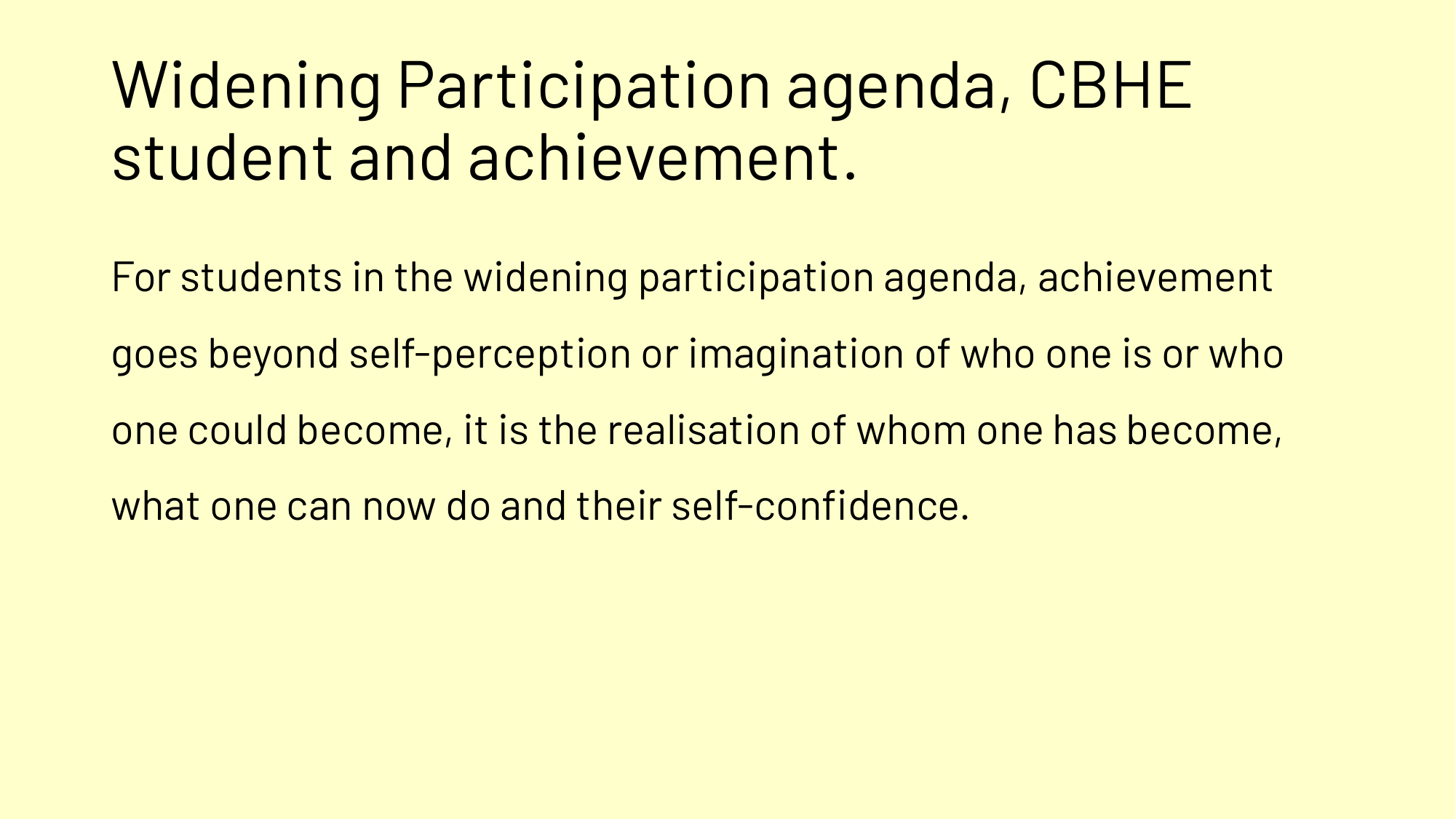

# Widening Participation agenda, CBHE student and achievement.
For students in the widening participation agenda, achievement goes beyond self-perception or imagination of who one is or who one could become, it is the realisation of whom one has become, what one can now do and their self-confidence.